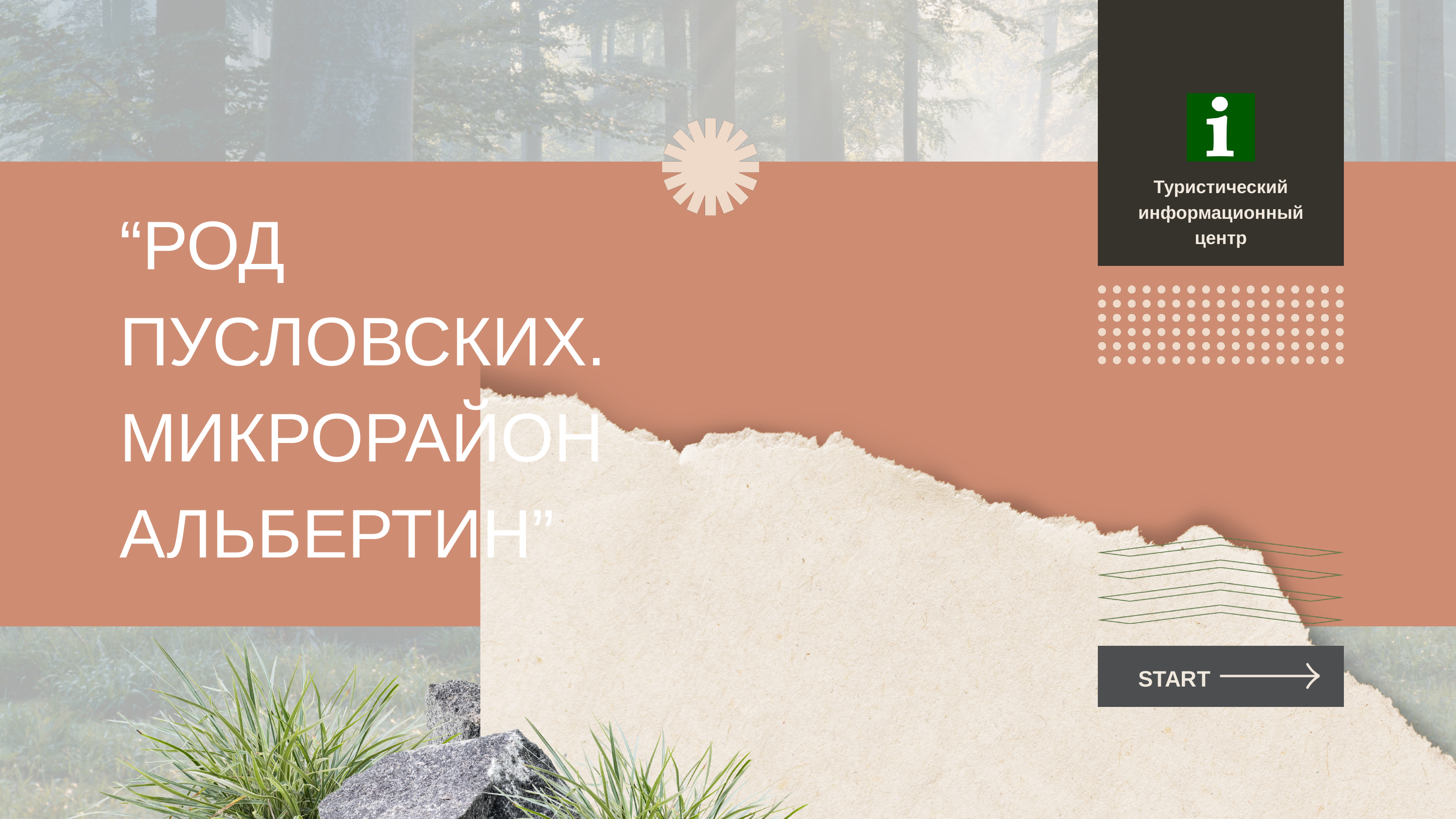

Туристический информационный центр
“РОД ПУСЛОВСКИХ. МИКРОРАЙОН АЛЬБЕРТИН”

START